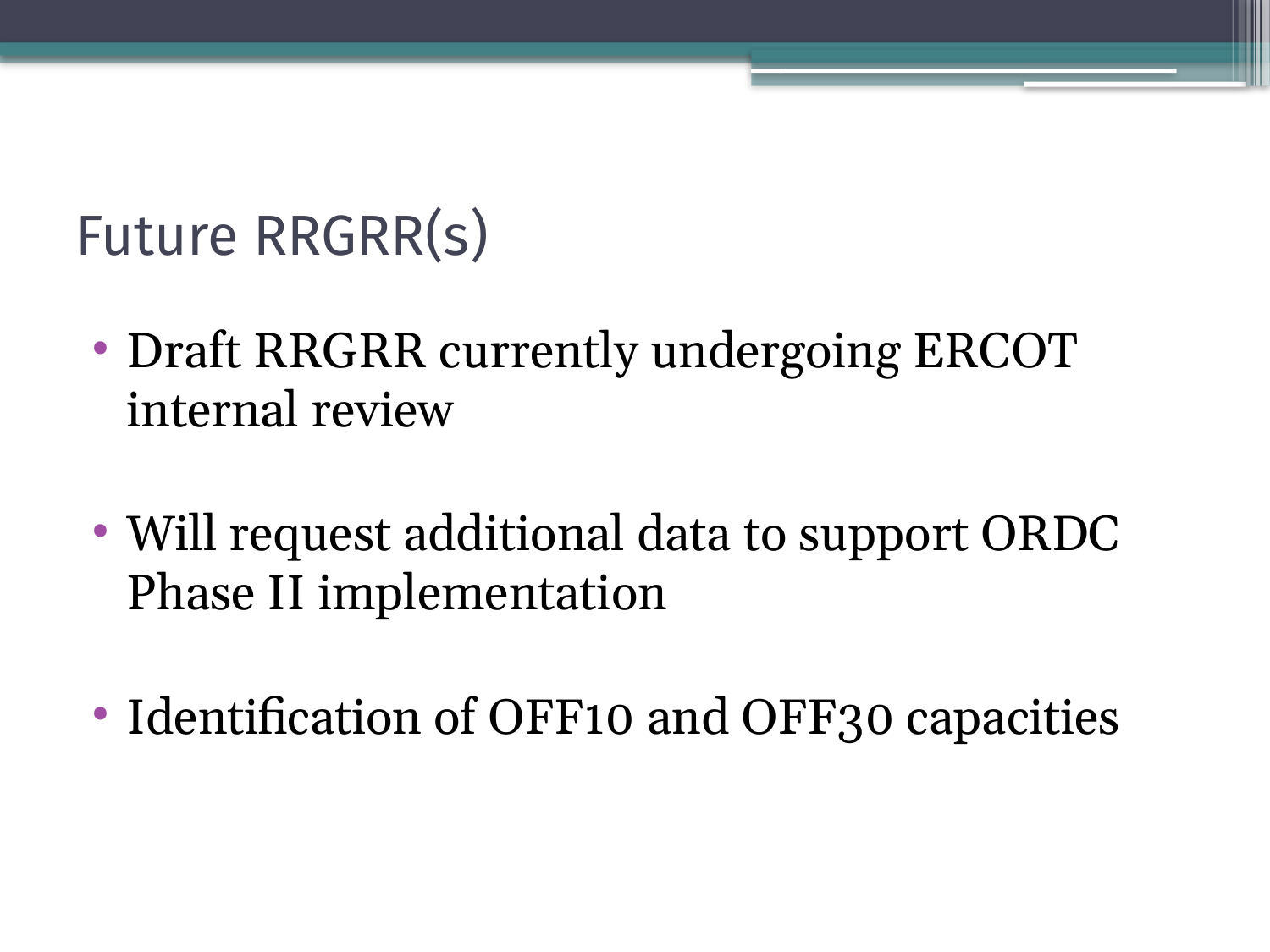

# Future RRGRR(s)
Draft RRGRR currently undergoing ERCOT internal review
Will request additional data to support ORDC Phase II implementation
Identification of OFF10 and OFF30 capacities